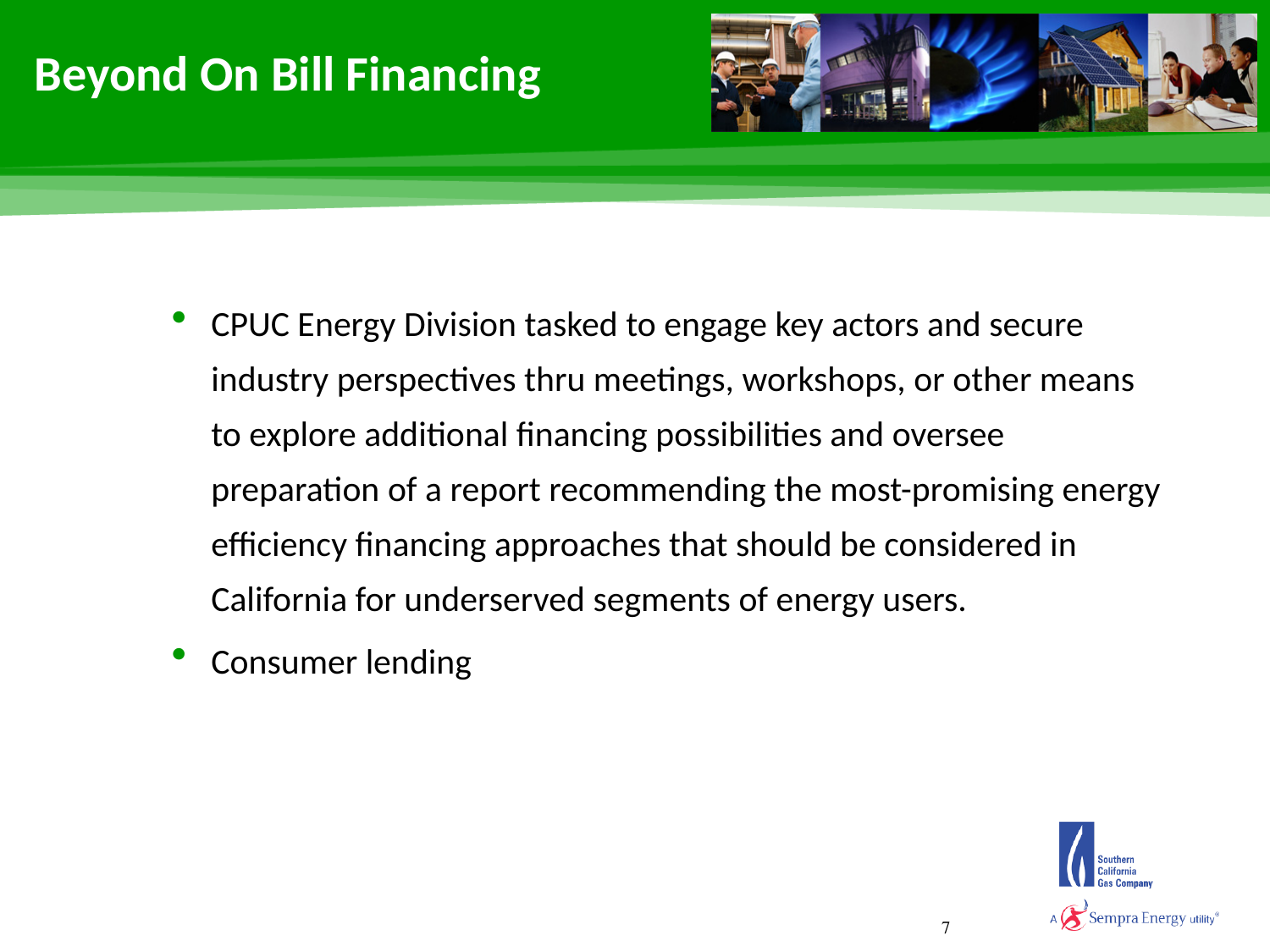

# Beyond On Bill Financing

CPUC Energy Division tasked to engage key actors and secure industry perspectives thru meetings, workshops, or other means to explore additional financing possibilities and oversee preparation of a report recommending the most-promising energy efficiency financing approaches that should be considered in California for underserved segments of energy users.
Consumer lending

7